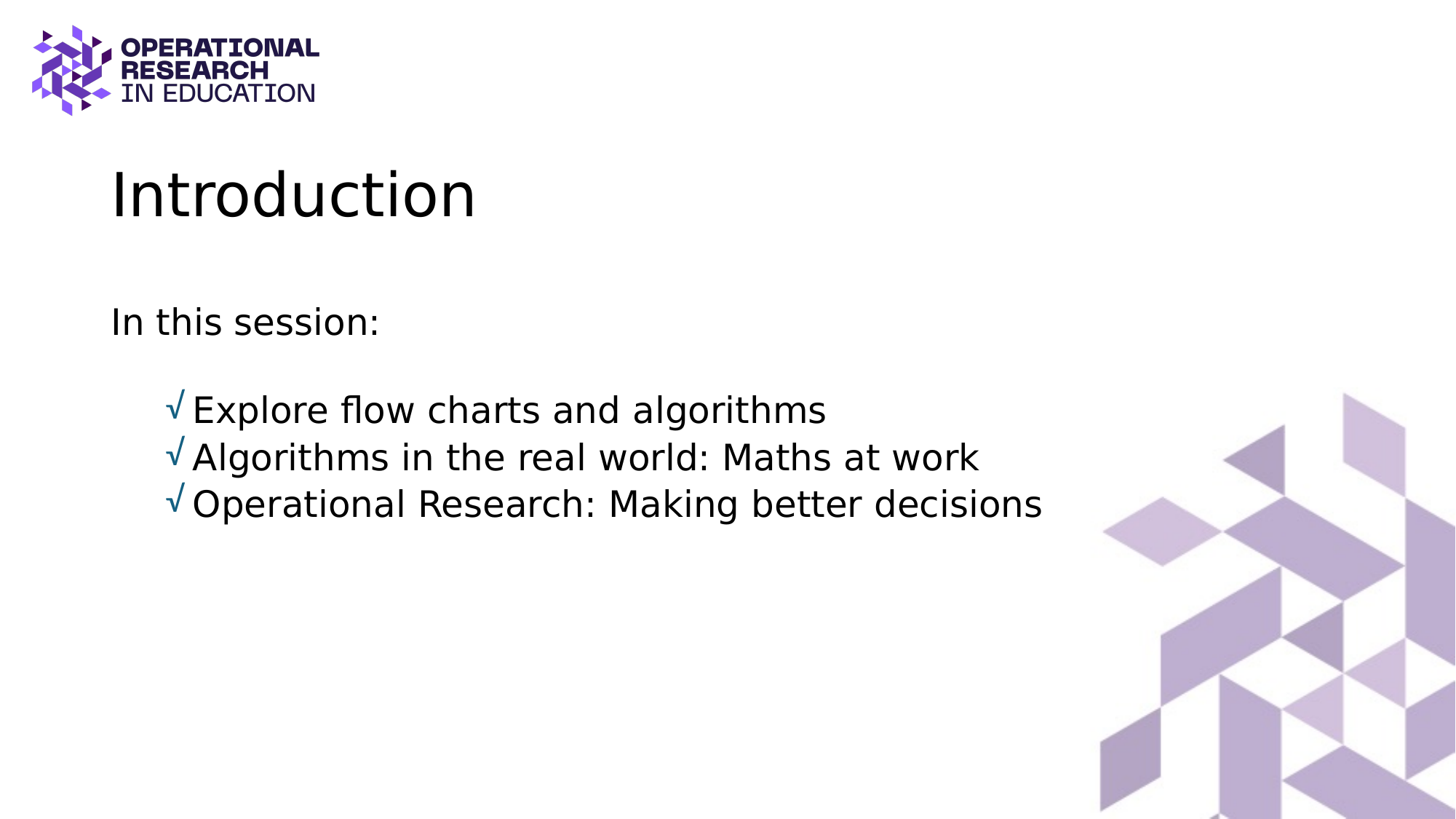

# Introduction
In this session:

Explore flow charts and algorithms
Algorithms in the real world: Maths at work
Operational Research: Making better decisions